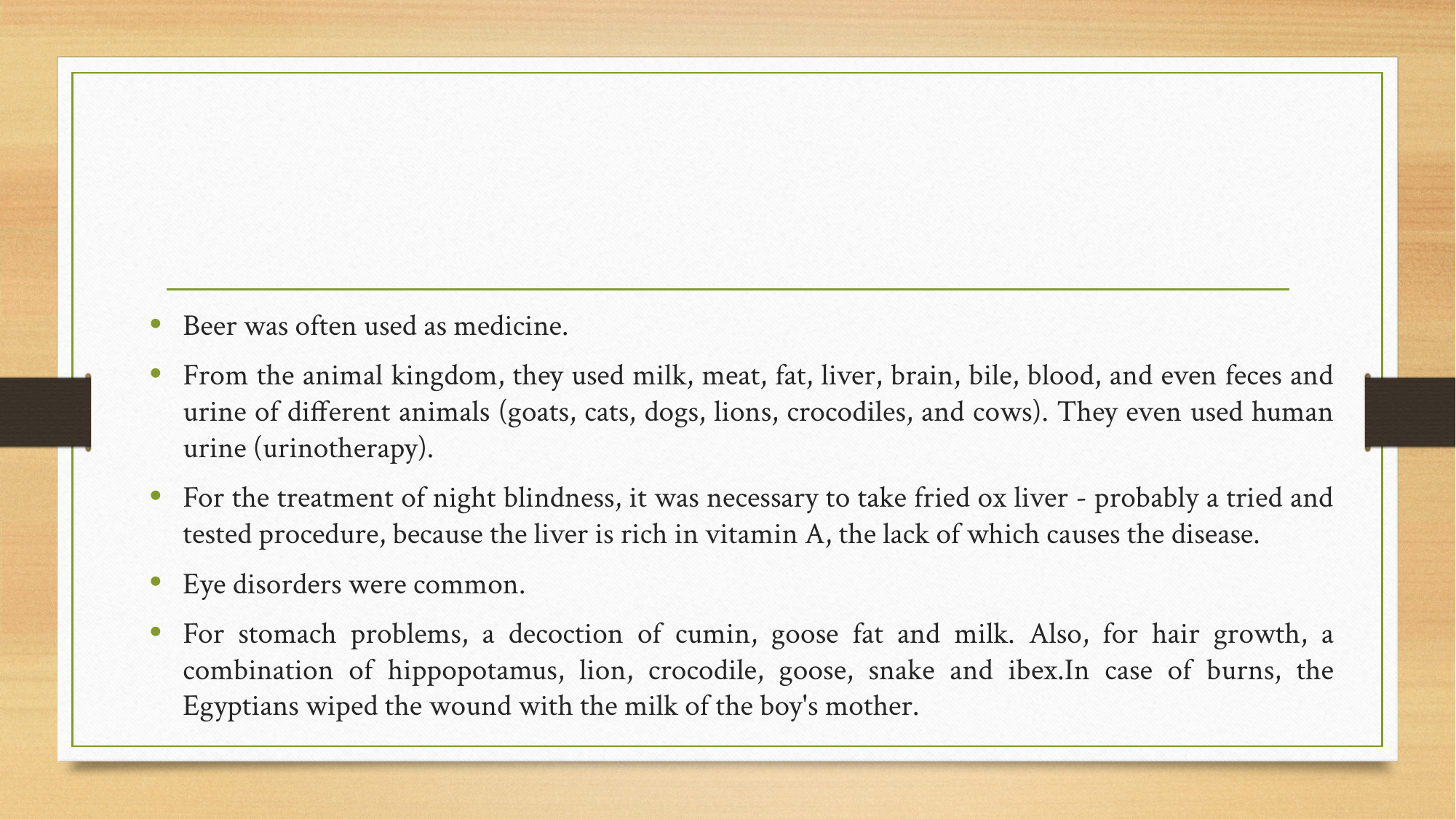

Beer was often used as medicine.
From the animal kingdom, they used milk, meat, fat, liver, brain, bile, blood, and even feces and urine of different animals (goats, cats, dogs, lions, crocodiles, and cows). They even used human urine (urinotherapy).
For the treatment of night blindness, it was necessary to take fried ox liver - probably a tried and tested procedure, because the liver is rich in vitamin A, the lack of which causes the disease.
Eye disorders were common.
For stomach problems, a decoction of cumin, goose fat and milk. Also, for hair growth, a combination of hippopotamus, lion, crocodile, goose, snake and ibex.In case of burns, the Egyptians wiped the wound with the milk of the boy's mother.